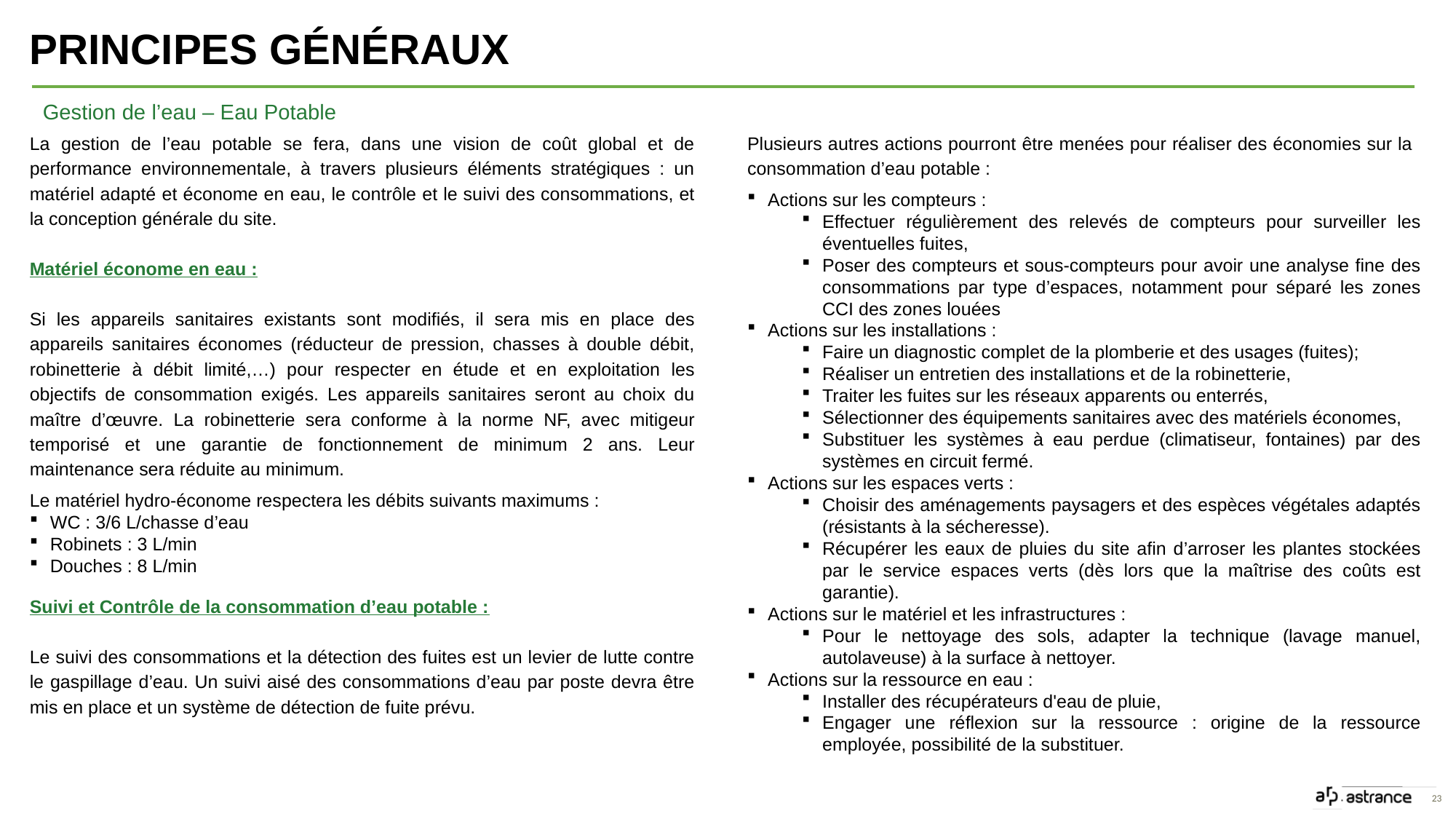

Principes généraux
Gestion de l’eau – Eau Potable
La gestion de l’eau potable se fera, dans une vision de coût global et de performance environnementale, à travers plusieurs éléments stratégiques : un matériel adapté et économe en eau, le contrôle et le suivi des consommations, et la conception générale du site.
Matériel économe en eau :
Si les appareils sanitaires existants sont modifiés, il sera mis en place des appareils sanitaires économes (réducteur de pression, chasses à double débit, robinetterie à débit limité,…) pour respecter en étude et en exploitation les objectifs de consommation exigés. Les appareils sanitaires seront au choix du maître d’œuvre. La robinetterie sera conforme à la norme NF, avec mitigeur temporisé et une garantie de fonctionnement de minimum 2 ans. Leur maintenance sera réduite au minimum.
Le matériel hydro-économe respectera les débits suivants maximums :
WC : 3/6 L/chasse d’eau
Robinets : 3 L/min
Douches : 8 L/min
Suivi et Contrôle de la consommation d’eau potable :
Le suivi des consommations et la détection des fuites est un levier de lutte contre le gaspillage d’eau. Un suivi aisé des consommations d’eau par poste devra être mis en place et un système de détection de fuite prévu.

Plusieurs autres actions pourront être menées pour réaliser des économies sur la consommation d’eau potable :
Actions sur les compteurs :
Effectuer régulièrement des relevés de compteurs pour surveiller les éventuelles fuites,
Poser des compteurs et sous-compteurs pour avoir une analyse fine des consommations par type d’espaces, notamment pour séparé les zones CCI des zones louées
Actions sur les installations :
Faire un diagnostic complet de la plomberie et des usages (fuites);
Réaliser un entretien des installations et de la robinetterie,
Traiter les fuites sur les réseaux apparents ou enterrés,
Sélectionner des équipements sanitaires avec des matériels économes,
Substituer les systèmes à eau perdue (climatiseur, fontaines) par des systèmes en circuit fermé.
Actions sur les espaces verts :
Choisir des aménagements paysagers et des espèces végétales adaptés (résistants à la sécheresse).
Récupérer les eaux de pluies du site afin d’arroser les plantes stockées par le service espaces verts (dès lors que la maîtrise des coûts est garantie).
Actions sur le matériel et les infrastructures :
Pour le nettoyage des sols, adapter la technique (lavage manuel, autolaveuse) à la surface à nettoyer.
Actions sur la ressource en eau :
Installer des récupérateurs d'eau de pluie,
Engager une réflexion sur la ressource : origine de la ressource employée, possibilité de la substituer.
23